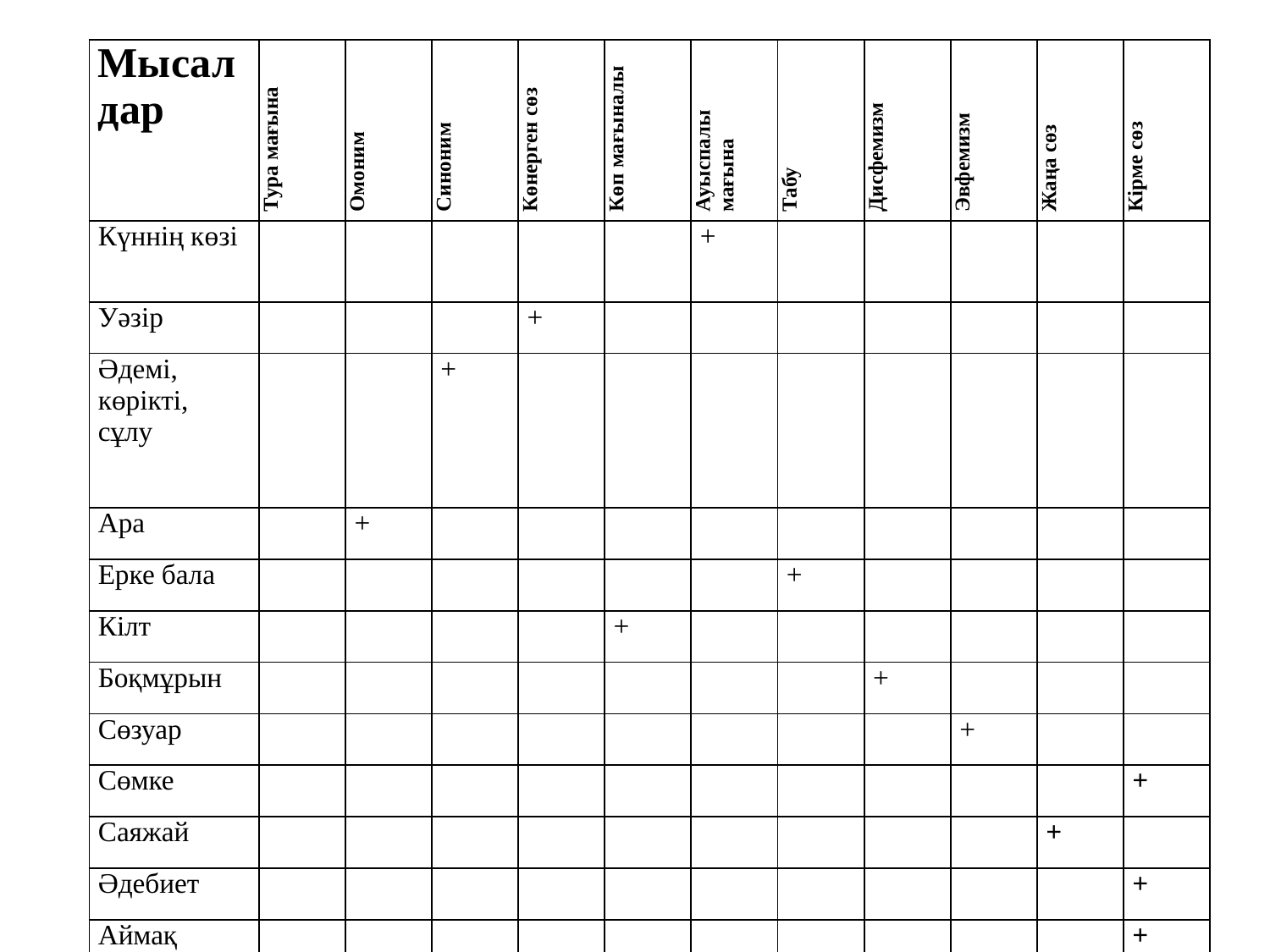

| Мысалдар | Тура мағына | Омоним | Синоним | Көнерген сөз | Көп мағыналы | Ауыспалы мағына | Табу | Дисфемизм | Эвфемизм | Жаңа сөз | Кірме сөз |
| --- | --- | --- | --- | --- | --- | --- | --- | --- | --- | --- | --- |
| Күннің көзі |  |  |  |  |  | + |  |  |  |  |  |
| Уәзір |  |  |  | + |  |  |  |  |  |  |  |
| Әдемі, көрікті, сұлу |  |  | + |  |  |  |  |  |  |  |  |
| Ара |  | + |  |  |  |  |  |  |  |  |  |
| Ерке бала |  |  |  |  |  |  | + |  |  |  |  |
| Кілт |  |  |  |  | + |  |  |  |  |  |  |
| Боқмұрын |  |  |  |  |  |  |  | + |  |  |  |
| Сөзуар |  |  |  |  |  |  |  |  | + |  |  |
| Сөмке |  |  |  |  |  |  |  |  |  |  | + |
| Саяжай |  |  |  |  |  |  |  |  |  | + |  |
| Әдебиет |  |  |  |  |  |  |  |  |  |  | + |
| Аймақ |  |  |  |  |  |  |  |  |  |  | + |